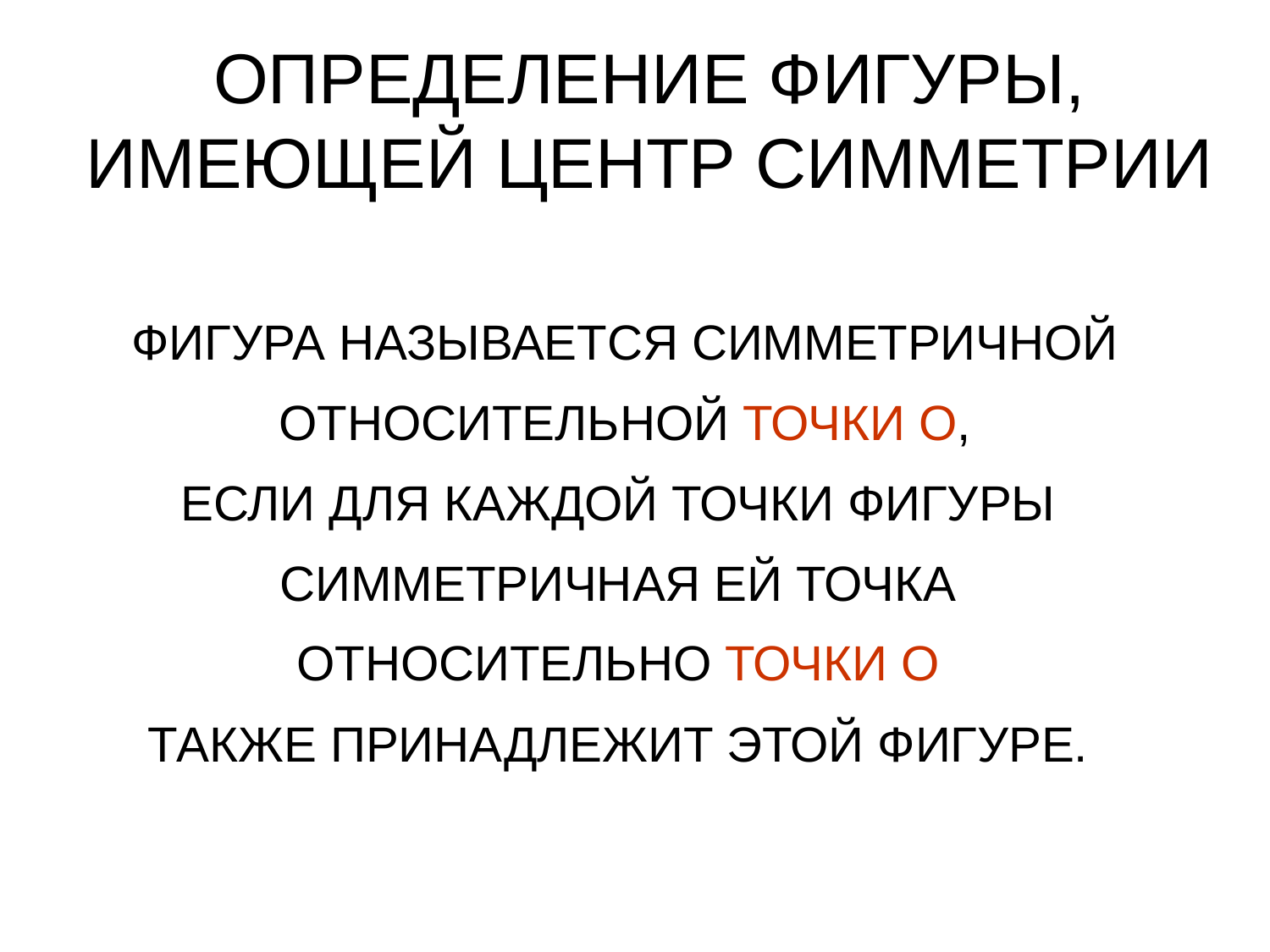

# ОПРЕДЕЛЕНИЕ ФИГУРЫ, ИМЕЮЩЕЙ ЦЕНТР СИММЕТРИИ
ФИГУРА НАЗЫВАЕТСЯ СИММЕТРИЧНОЙ
 ОТНОСИТЕЛЬНОЙ ТОЧКИ О,
ЕСЛИ ДЛЯ КАЖДОЙ ТОЧКИ ФИГУРЫ
СИММЕТРИЧНАЯ ЕЙ ТОЧКА
ОТНОСИТЕЛЬНО ТОЧКИ О
ТАКЖЕ ПРИНАДЛЕЖИТ ЭТОЙ ФИГУРЕ.